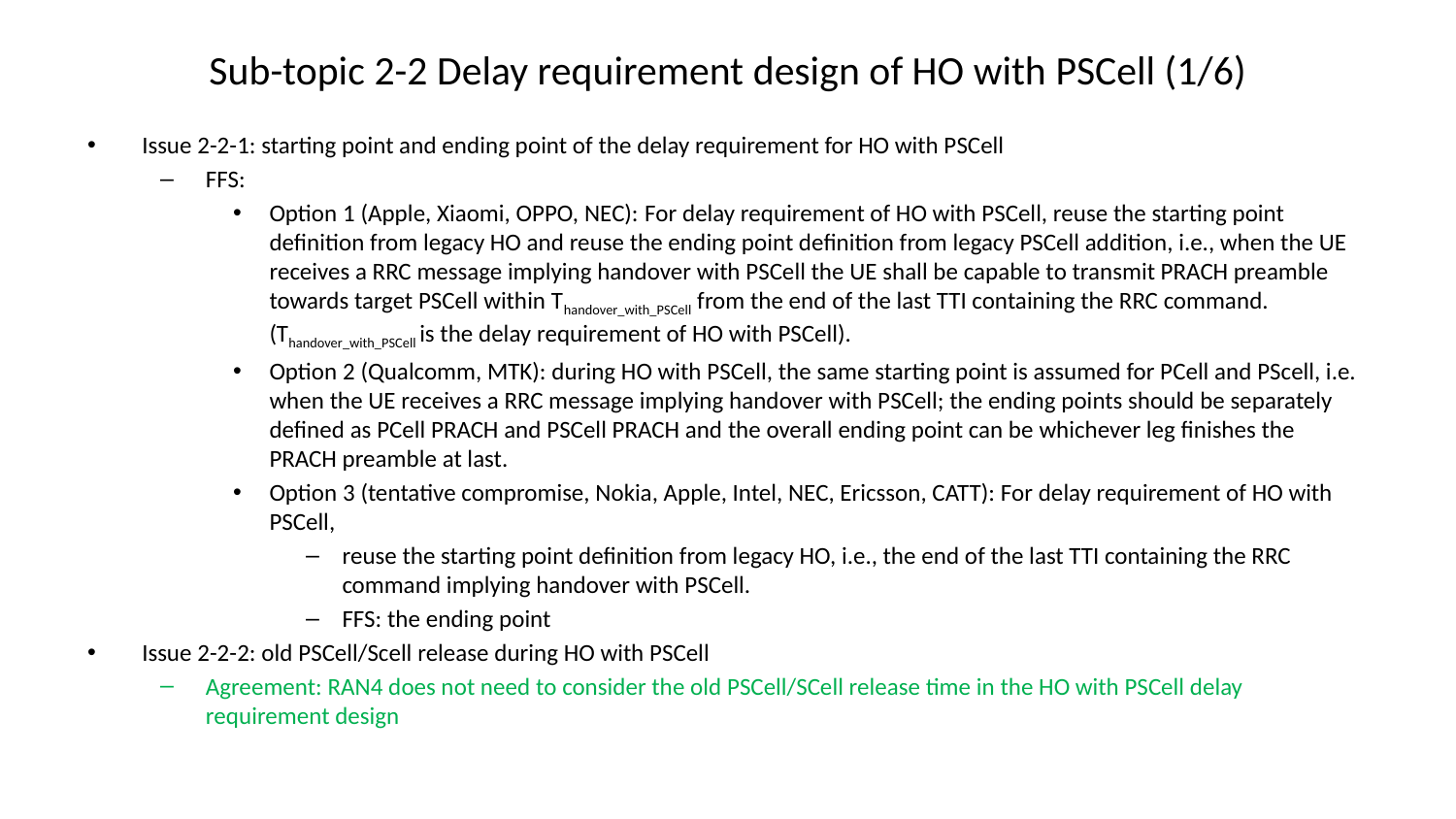

# Sub-topic 2-2 Delay requirement design of HO with PSCell (1/6)
Issue 2-2-1: starting point and ending point of the delay requirement for HO with PSCell
FFS:
Option 1 (Apple, Xiaomi, OPPO, NEC): For delay requirement of HO with PSCell, reuse the starting point definition from legacy HO and reuse the ending point definition from legacy PSCell addition, i.e., when the UE receives a RRC message implying handover with PSCell the UE shall be capable to transmit PRACH preamble towards target PSCell within Thandover_with_PSCell from the end of the last TTI containing the RRC command. (Thandover_with_PSCell is the delay requirement of HO with PSCell).
Option 2 (Qualcomm, MTK): during HO with PSCell, the same starting point is assumed for PCell and PScell, i.e. when the UE receives a RRC message implying handover with PSCell; the ending points should be separately defined as PCell PRACH and PSCell PRACH and the overall ending point can be whichever leg finishes the PRACH preamble at last.
Option 3 (tentative compromise, Nokia, Apple, Intel, NEC, Ericsson, CATT): For delay requirement of HO with PSCell,
reuse the starting point definition from legacy HO, i.e., the end of the last TTI containing the RRC command implying handover with PSCell.
FFS: the ending point
Issue 2-2-2: old PSCell/Scell release during HO with PSCell
Agreement: RAN4 does not need to consider the old PSCell/SCell release time in the HO with PSCell delay requirement design